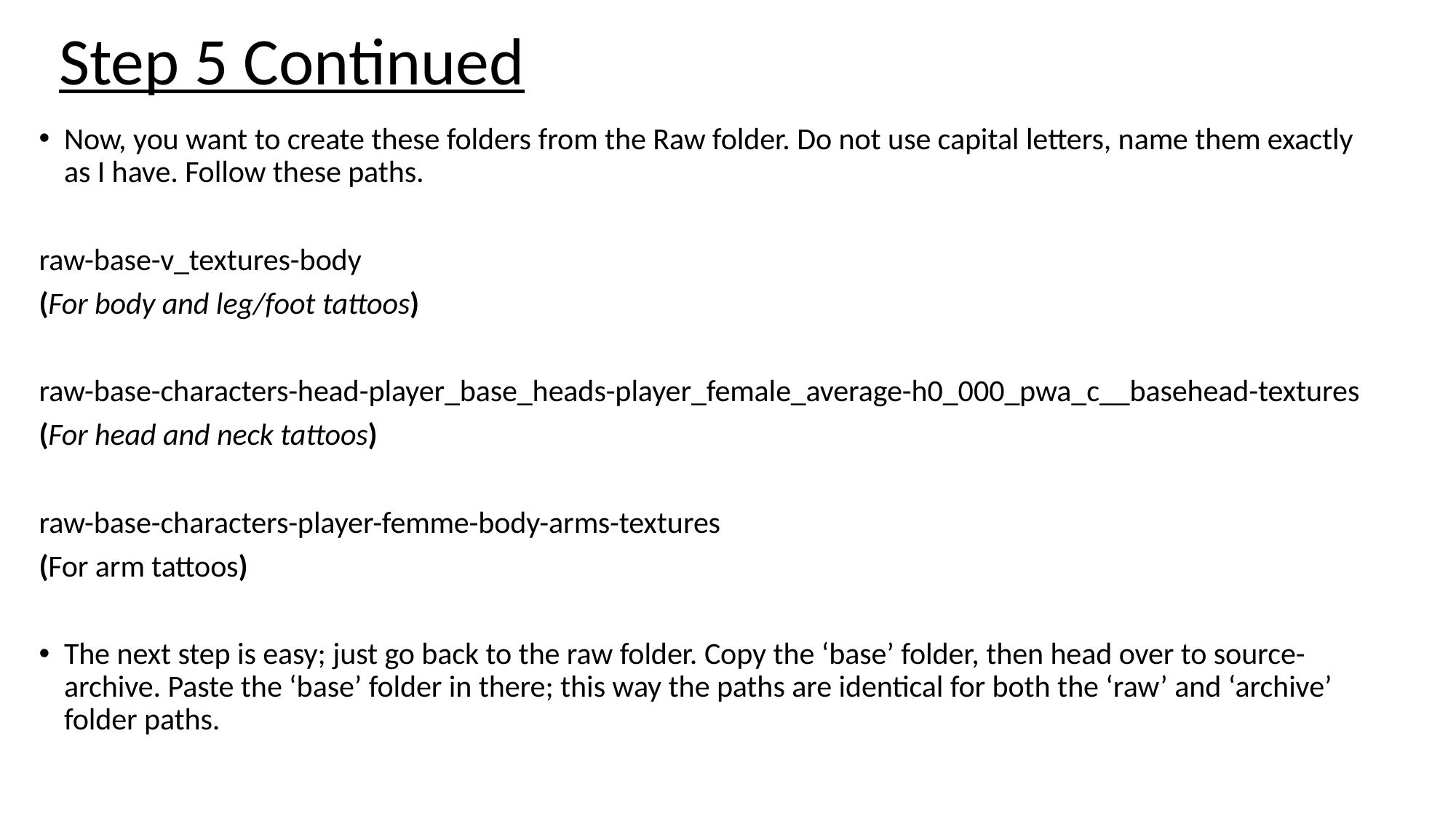

# Step 5 Continued
Now, you want to create these folders from the Raw folder. Do not use capital letters, name them exactly as I have. Follow these paths.

raw-base-v_textures-body
(For body and leg/foot tattoos)

raw-base-characters-head-player_base_heads-player_female_average-h0_000_pwa_c__basehead-textures
(For head and neck tattoos)

raw-base-characters-player-femme-body-arms-textures
(For arm tattoos)

The next step is easy; just go back to the raw folder. Copy the ‘base’ folder, then head over to source-archive. Paste the ‘base’ folder in there; this way the paths are identical for both the ‘raw’ and ‘archive’ folder paths.